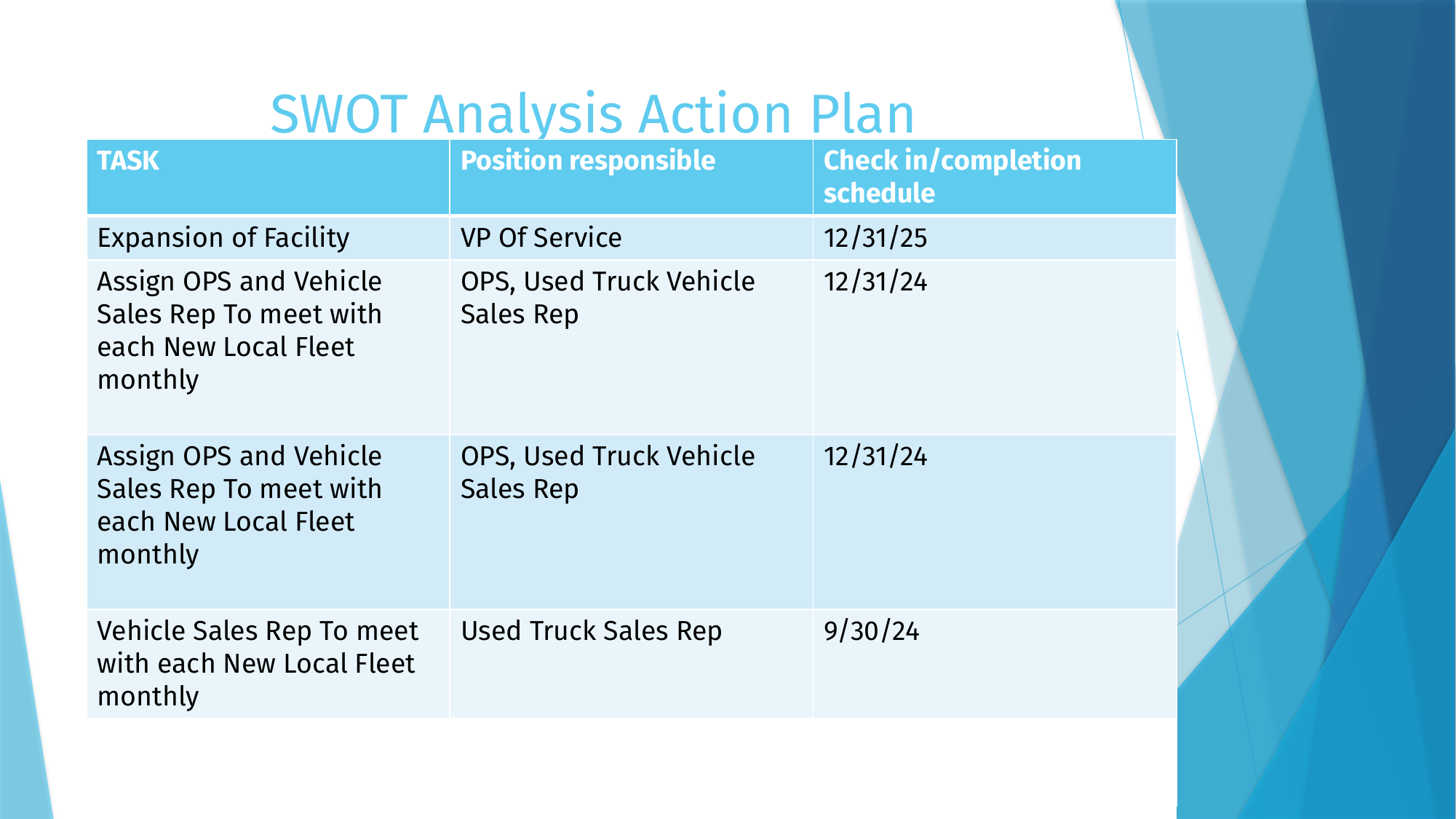

# SWOT Analysis Action Plan
| TASK | Position responsible | Check in/completion schedule |
| --- | --- | --- |
| Expansion of Facility | VP Of Service | 12/31/25 |
| Assign OPS and Vehicle Sales Rep To meet with each New Local Fleet monthly | OPS, Used Truck Vehicle Sales Rep | 12/31/24 |
| Assign OPS and Vehicle Sales Rep To meet with each New Local Fleet monthly | OPS, Used Truck Vehicle Sales Rep | 12/31/24 |
| Vehicle Sales Rep To meet with each New Local Fleet monthly | Used Truck Sales Rep | 9/30/24 |
|  |  |  |
|  |  |  |